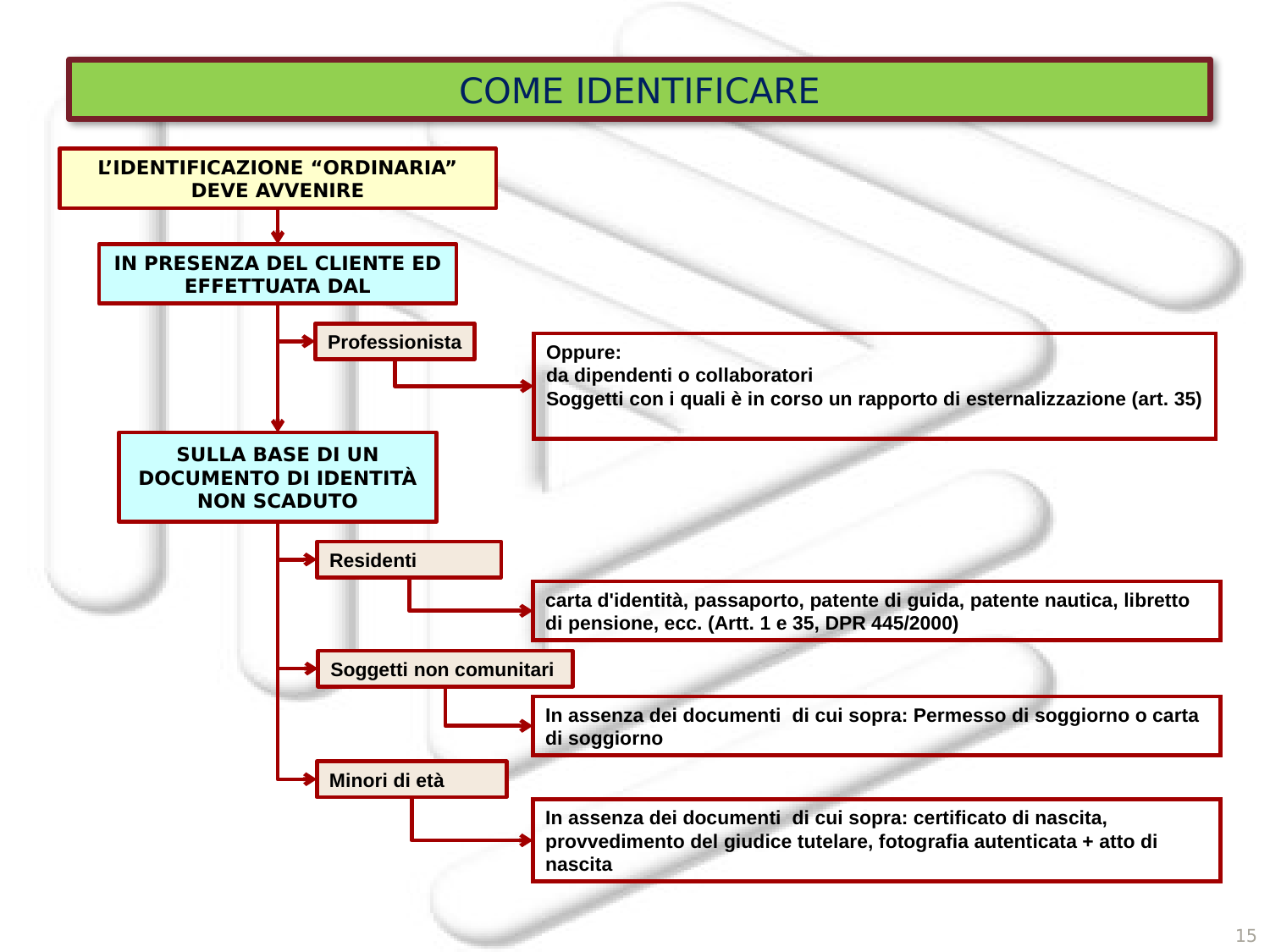

COME IDENTIFICARE
L’IDENTIFICAZIONE “ORDINARIA” DEVE AVVENIRE
IN PRESENZA DEL CLIENTE ED EFFETTUATA DAL
Professionista
Oppure:
da dipendenti o collaboratori
Soggetti con i quali è in corso un rapporto di esternalizzazione (art. 35)

SULLA BASE DI UN DOCUMENTO DI IDENTITÀ NON SCADUTO
Residenti
carta d'identità, passaporto, patente di guida, patente nautica, libretto di pensione, ecc. (Artt. 1 e 35, DPR 445/2000)
Soggetti non comunitari
In assenza dei documenti  di cui sopra: Permesso di soggiorno o carta di soggiorno
Minori di età
In assenza dei documenti  di cui sopra: certificato di nascita, provvedimento del giudice tutelare, fotografia autenticata + atto di nascita
15